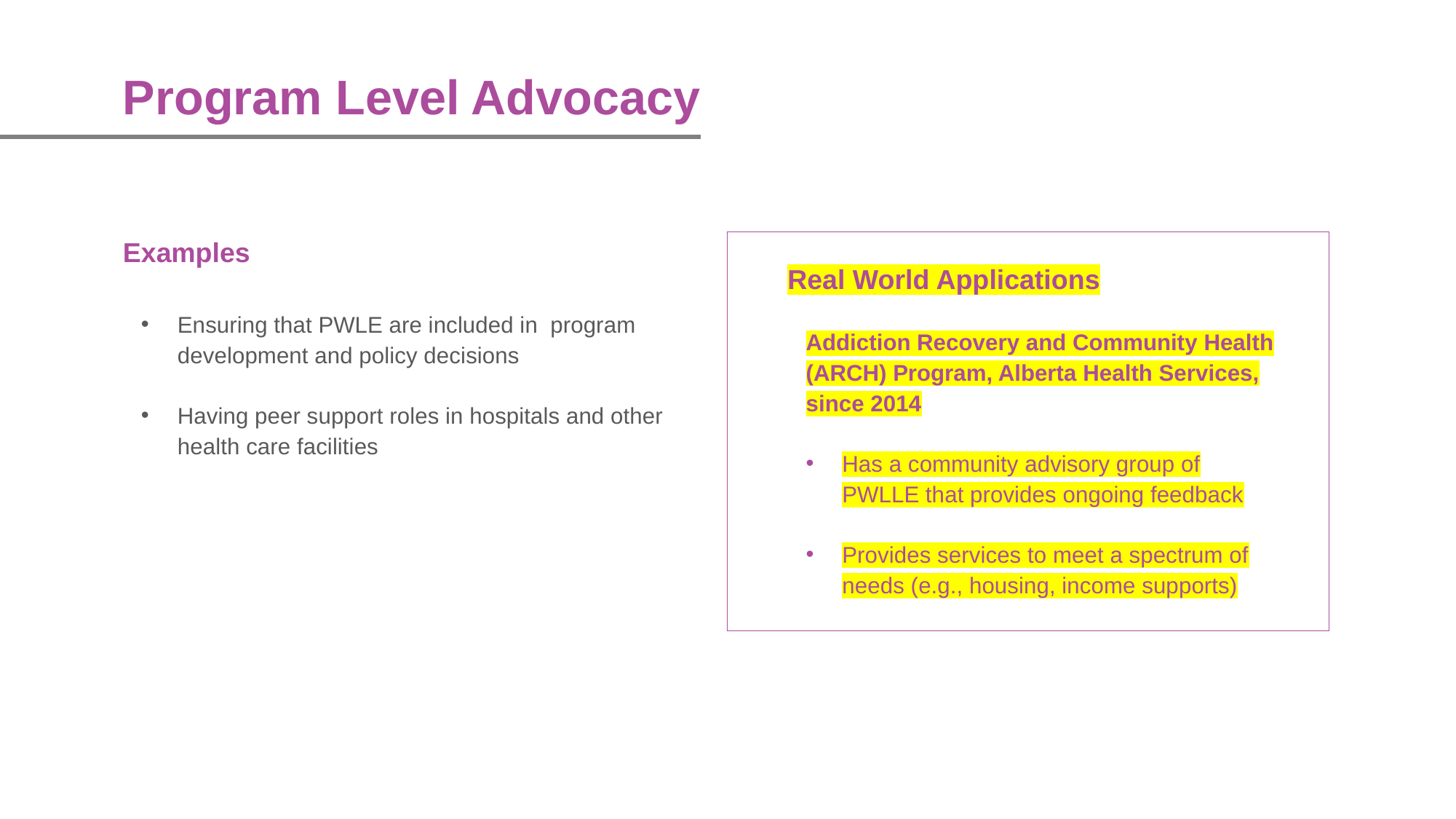

Examples

Ensuring that PWLE are included in  program development and policy decisions

Having peer support roles in hospitals and other health care facilities
Real World Applications

Addiction Recovery and Community Health (ARCH) Program, Alberta Health Services, since 2014

Has a community advisory group of PWLLE that provides ongoing feedback

Provides services to meet a spectrum of needs (e.g., housing, income supports)